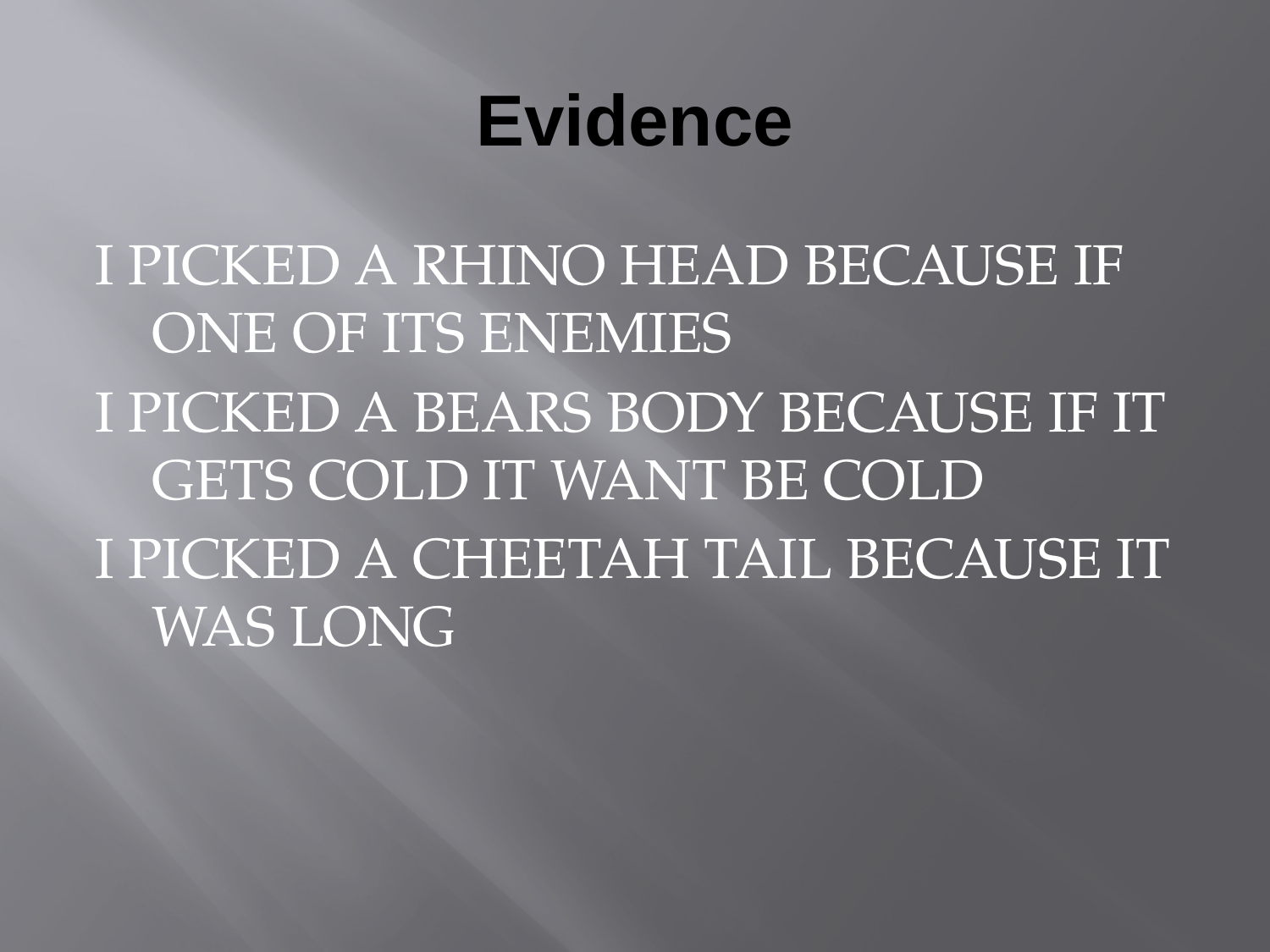

# Evidence
I PICKED A RHINO HEAD BECAUSE IF ONE OF ITS ENEMIES
I PICKED A BEARS BODY BECAUSE IF IT GETS COLD IT WANT BE COLD
I PICKED A CHEETAH TAIL BECAUSE IT WAS LONG